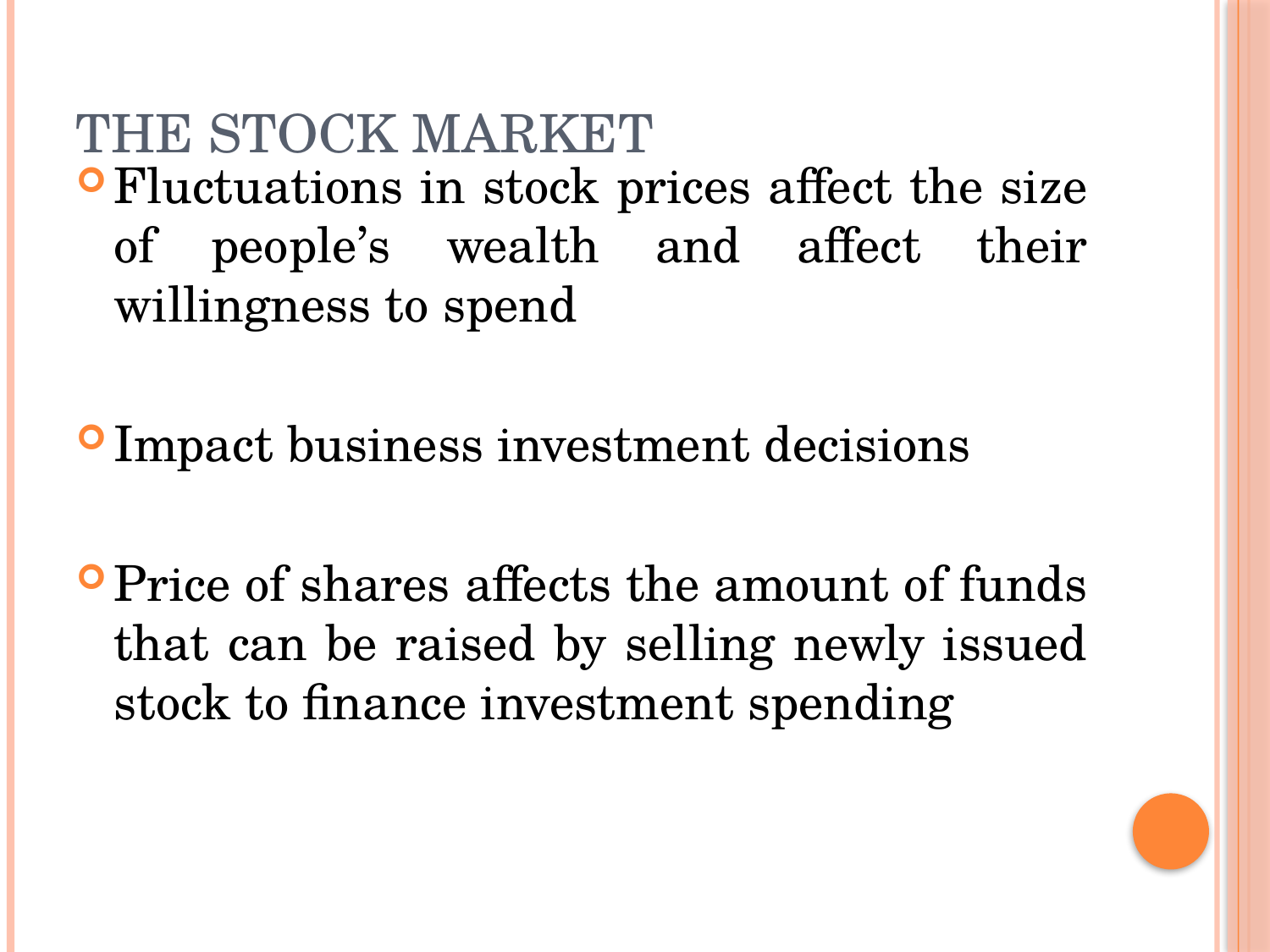

# The stock market
Fluctuations in stock prices affect the size of people’s wealth and affect their willingness to spend

Impact business investment decisions

Price of shares affects the amount of funds that can be raised by selling newly issued stock to finance investment spending